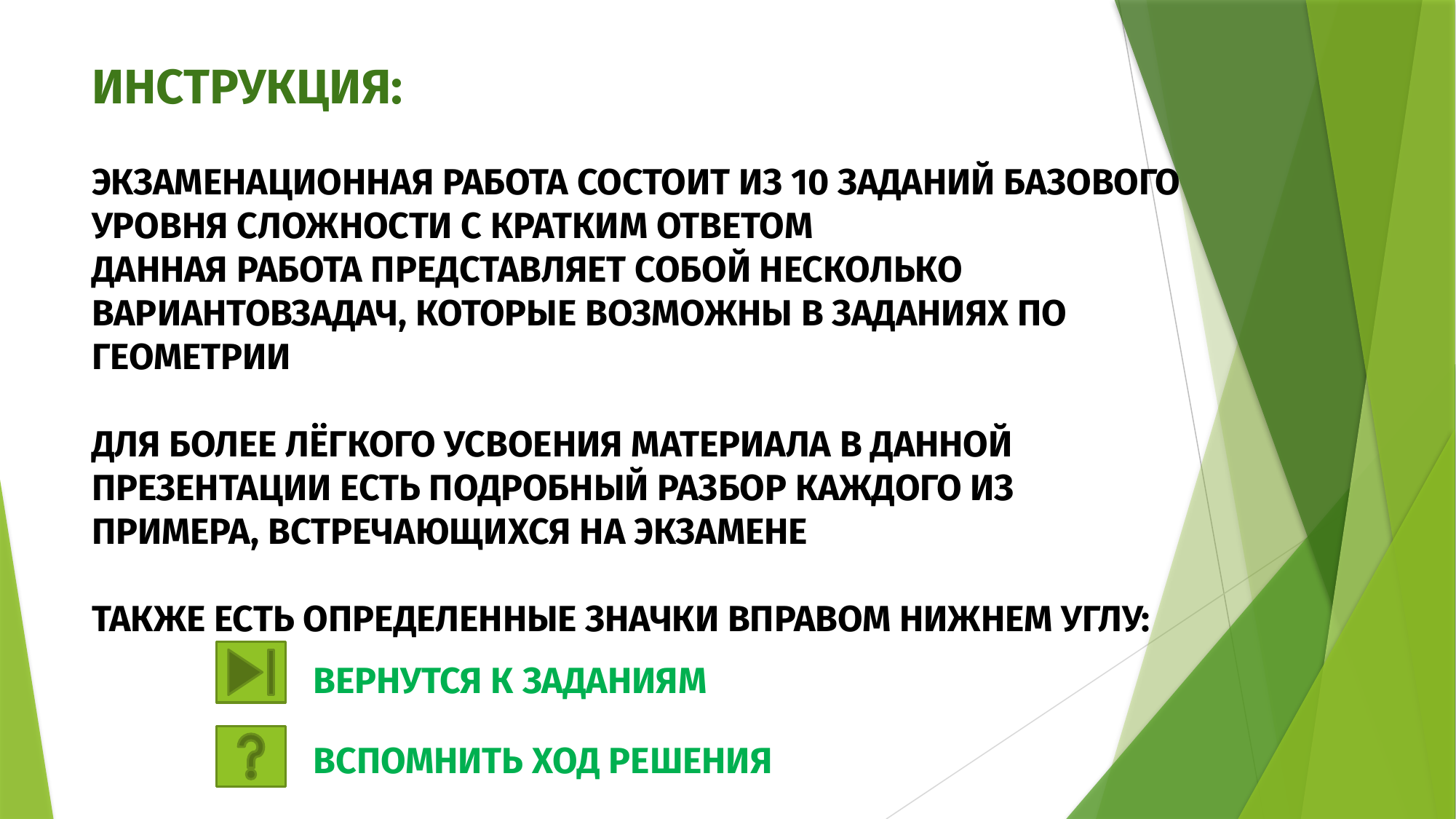

ИНСТРУКЦИЯ:
ЭКЗАМЕНАЦИОННАЯ РАБОТА СОСТОИТ ИЗ 10 ЗАДАНИЙ БАЗОВОГО УРОВНЯ СЛОЖНОСТИ С КРАТКИМ ОТВЕТОМ
ДАННАЯ РАБОТА ПРЕДСТАВЛЯЕТ СОБОЙ НЕСКОЛЬКО ВАРИАНТОВЗАДАЧ, КОТОРЫЕ ВОЗМОЖНЫ В ЗАДАНИЯХ ПО ГЕОМЕТРИИ

ДЛЯ БОЛЕЕ ЛЁГКОГО УСВОЕНИЯ МАТЕРИАЛА В ДАННОЙ ПРЕЗЕНТАЦИИ ЕСТЬ ПОДРОБНЫЙ РАЗБОР КАЖДОГО ИЗ ПРИМЕРА, ВСТРЕЧАЮЩИХСЯ НА ЭКЗАМЕНЕ

ТАКЖЕ ЕСТЬ ОПРЕДЕЛЕННЫЕ ЗНАЧКИ ВПРАВОМ НИЖНЕМ УГЛУ:

ВЕРНУТСЯ К ЗАДАНИЯМ

ВСПОМНИТЬ ХОД РЕШЕНИЯ